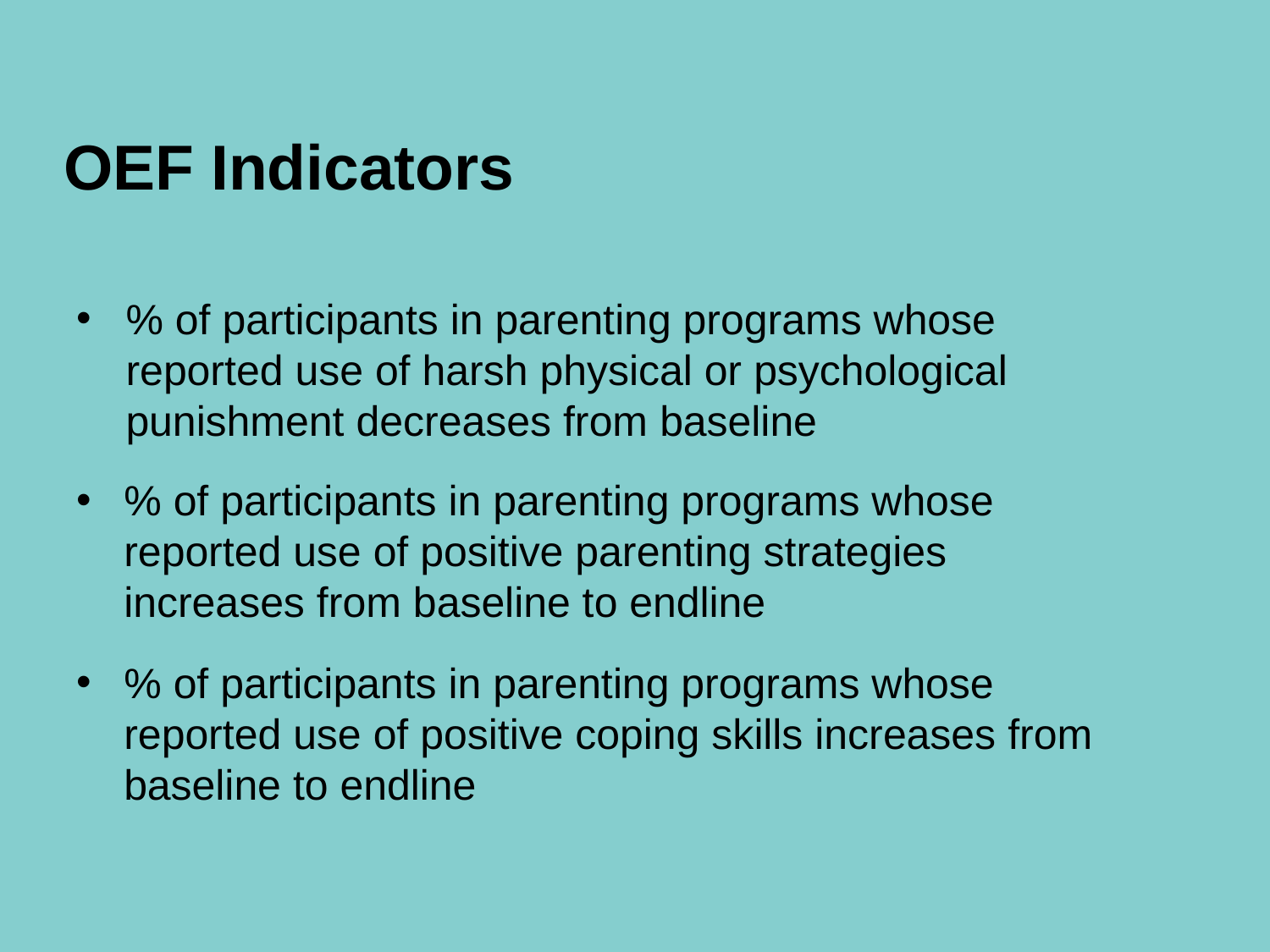

# OEF Indicators
% of participants in parenting programs whose reported use of harsh physical or psychological punishment decreases from baseline
% of participants in parenting programs whose reported use of positive parenting strategies increases from baseline to endline
% of participants in parenting programs whose reported use of positive coping skills increases from baseline to endline